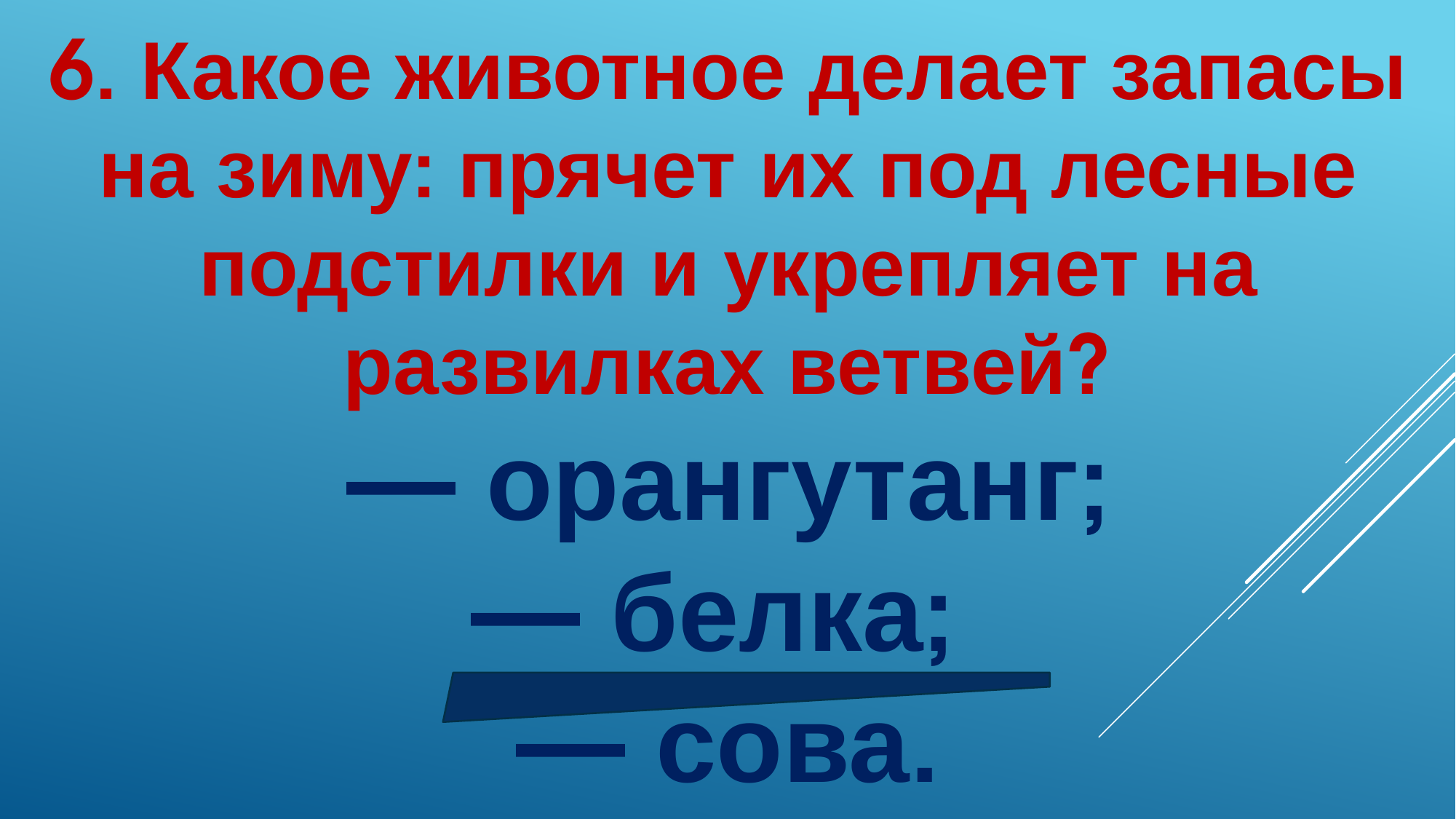

6. Какое животное делает запасы на зиму: прячет их под лесные подстилки и укрепляет на развилках ветвей?
— орангутанг;
— белка;
— сова.